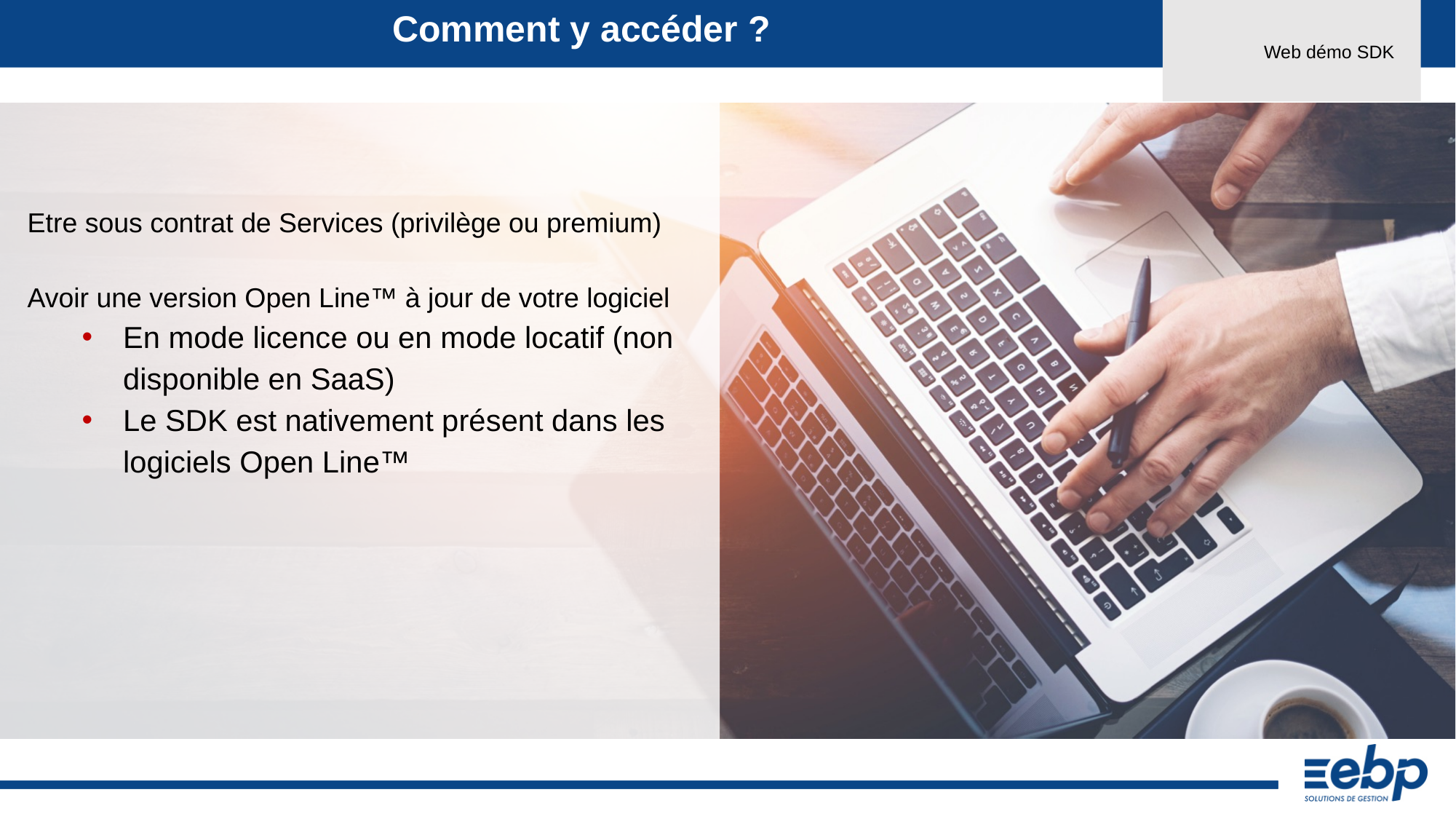

# Comment y accéder ?
Web démo SDK
Etre sous contrat de Services (privilège ou premium)

Avoir une version Open Line™ à jour de votre logiciel
En mode licence ou en mode locatif (non disponible en SaaS)
Le SDK est nativement présent dans les logiciels Open Line™